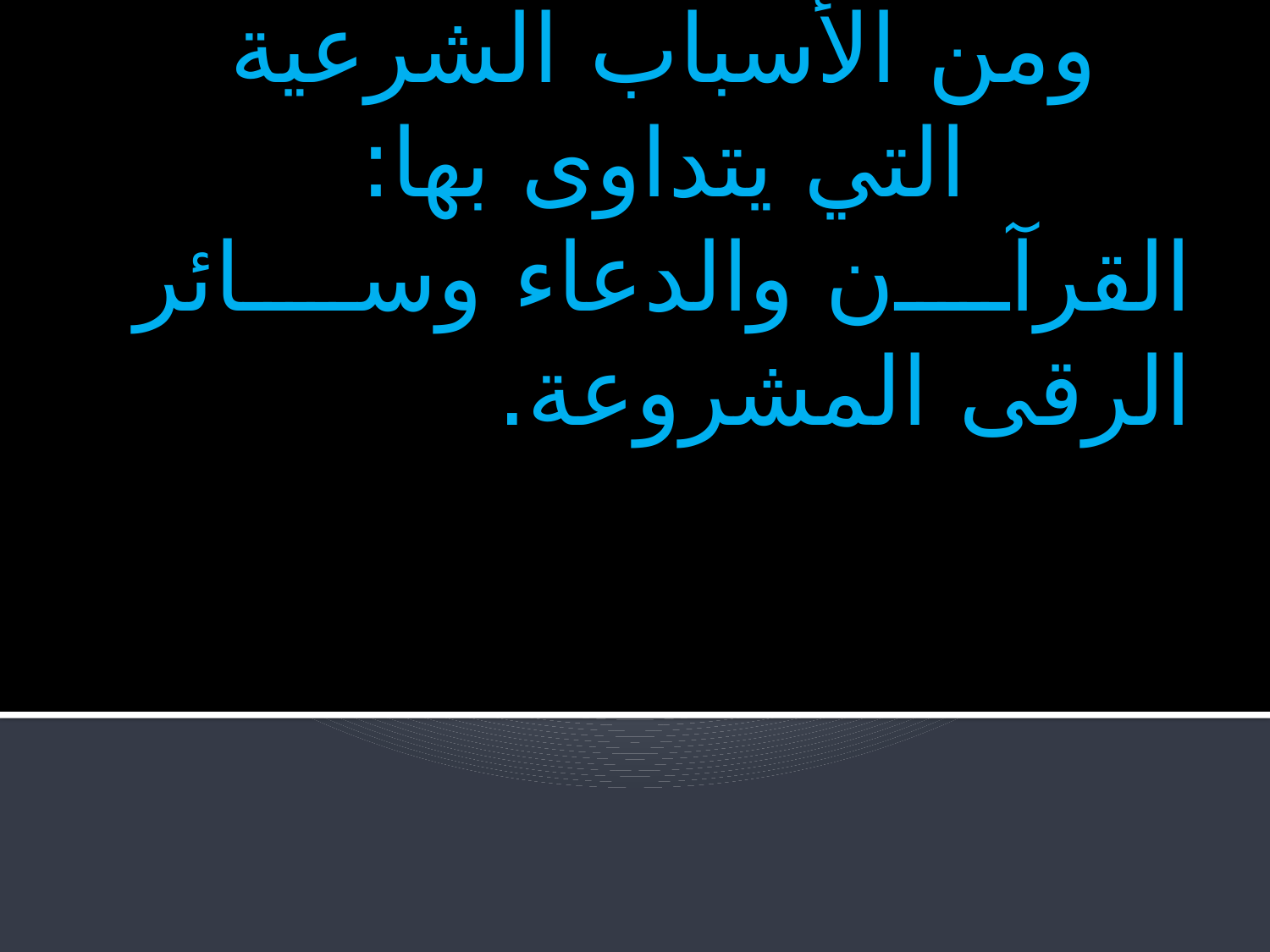

ومن الأسباب الشرعية التي يتداوى بها:
القرآن والدعاء وسائر الرقى المشروعة.